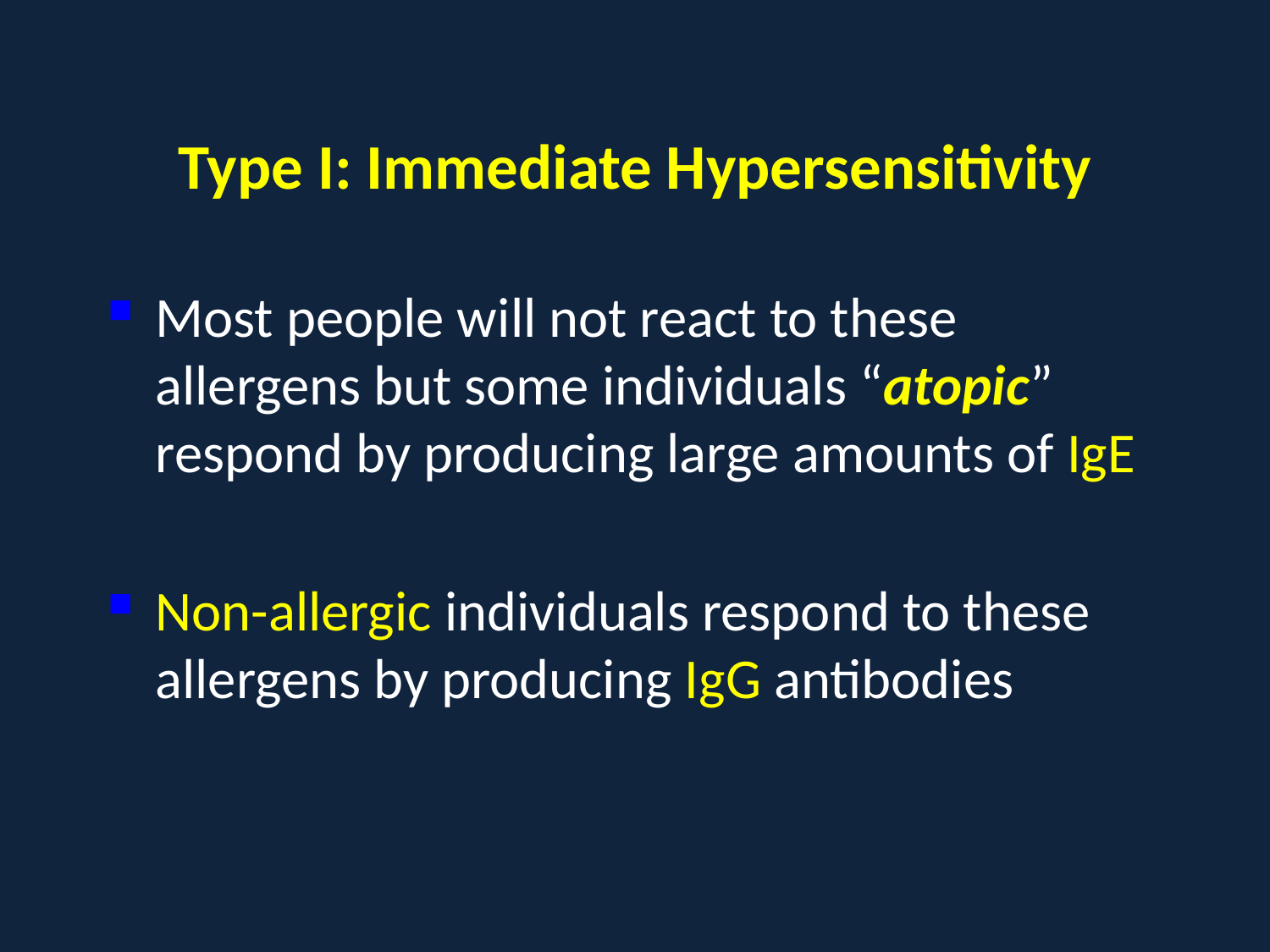

Type I: Immediate Hypersensitivity
Most people will not react to these allergens but some individuals “atopic” respond by producing large amounts of IgE

Non-allergic individuals respond to these allergens by producing IgG antibodies